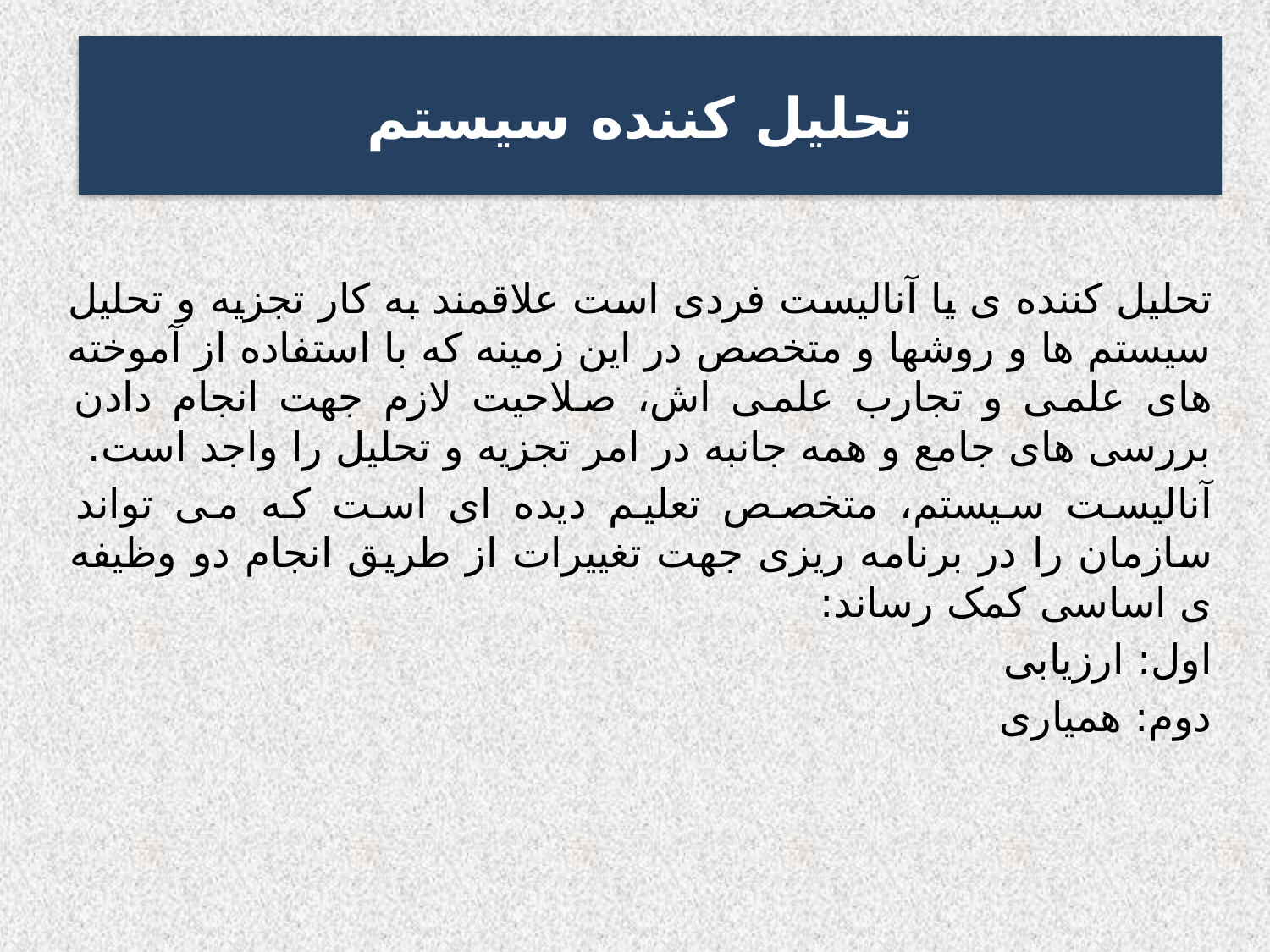

تحلیل کننده سیستم
تحلیل کننده ی یا آنالیست فردی است علاقمند به کار تجزیه و تحلیل سیستم ها و روشها و متخصص در این زمینه که با استفاده از آموخته های علمی و تجارب علمی اش، صلاحیت لازم جهت انجام دادن بررسی های جامع و همه جانبه در امر تجزیه و تحلیل را واجد است.
آنالیست سیستم، متخصص تعلیم دیده ای است که می تواند سازمان را در برنامه ریزی جهت تغییرات از طریق انجام دو وظیفه ی اساسی کمک رساند:
اول: ارزیابی
دوم: همیاری